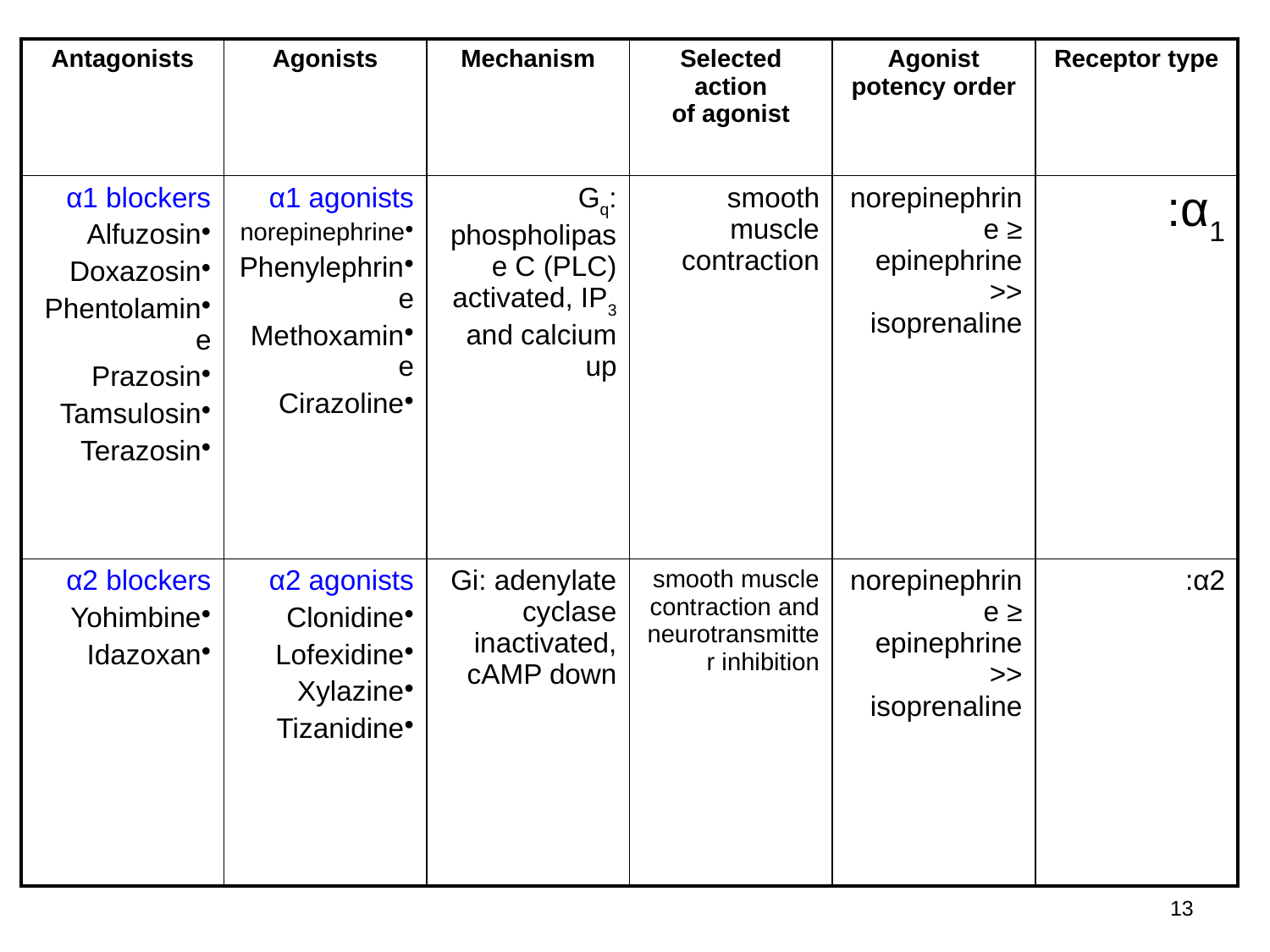

| Antagonists | Agonists | Mechanism | Selected action of agonist | Agonist potency order | Receptor type |
| --- | --- | --- | --- | --- | --- |
| α1 blockers Alfuzosin Doxazosin Phentolamine Prazosin Tamsulosin Terazosin | α1 agonists norepinephrine Phenylephrine Methoxamine Cirazoline | Gq: phospholipase C (PLC) activated, IP3 and calcium up | smooth muscle contraction | norepinephrine ≥ epinephrine >> isoprenaline | α1: |
| α2 blockers Yohimbine Idazoxan | α2 agonists Clonidine Lofexidine Xylazine Tizanidine | Gi: adenylate cyclase inactivated, cAMP down | smooth muscle contraction and neurotransmitter inhibition | norepinephrine ≥ epinephrine >> isoprenaline | α2: |
13